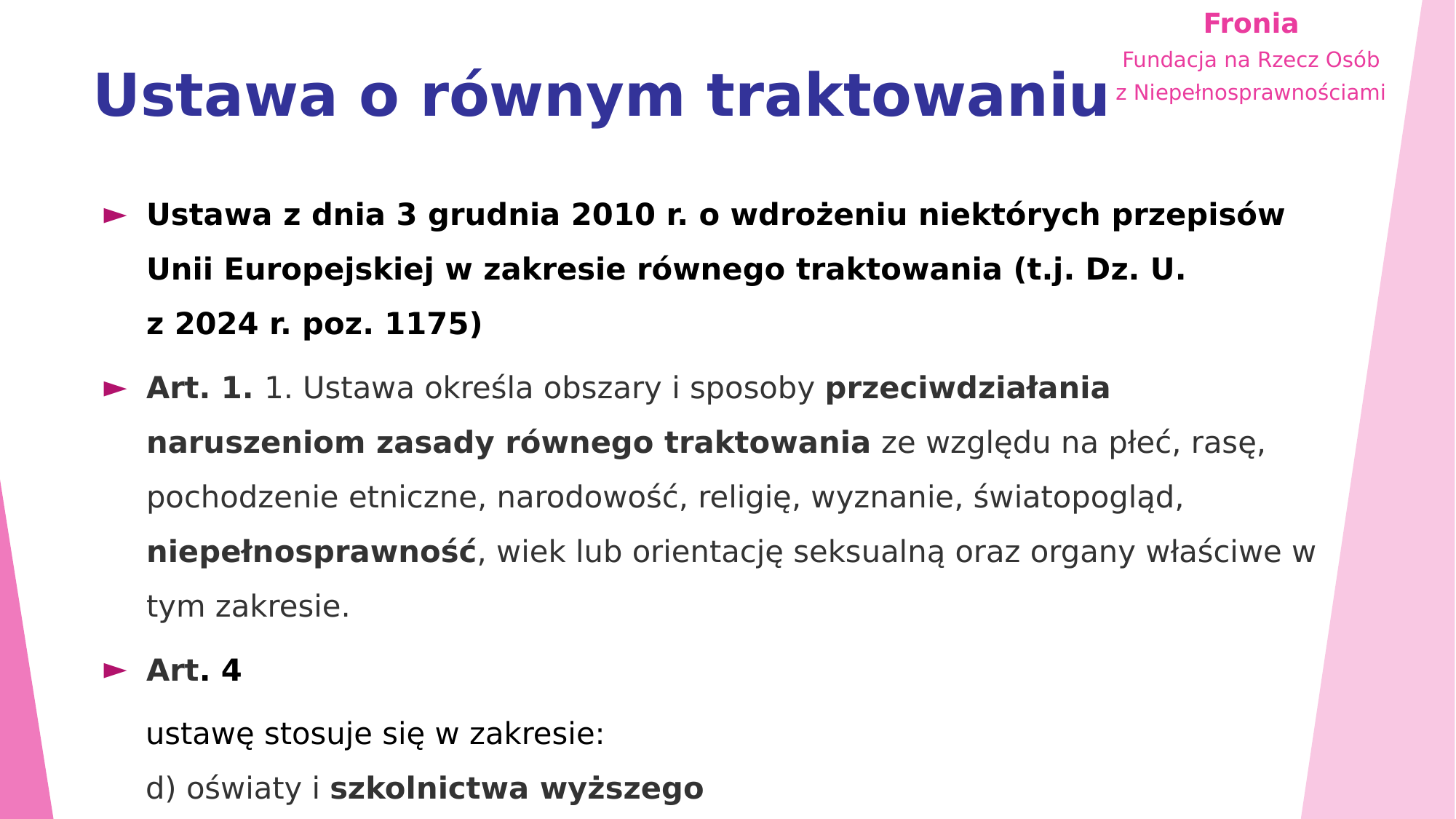

# Ustawa o równym traktowaniu
Ustawa z dnia 3 grudnia 2010 r. o wdrożeniu niektórych przepisów Unii Europejskiej w zakresie równego traktowania (t.j. Dz. U. z 2024 r. poz. 1175)
Art. 1. 1. Ustawa określa obszary i sposoby przeciwdziałania naruszeniom zasady równego traktowania ze względu na płeć, rasę, pochodzenie etniczne, narodowość, religię, wyznanie, światopogląd, niepełnosprawność, wiek lub orientację seksualną oraz organy właściwe w tym zakresie.
Art. 4
ustawę stosuje się w zakresie:
d) oświaty i szkolnictwa wyższego